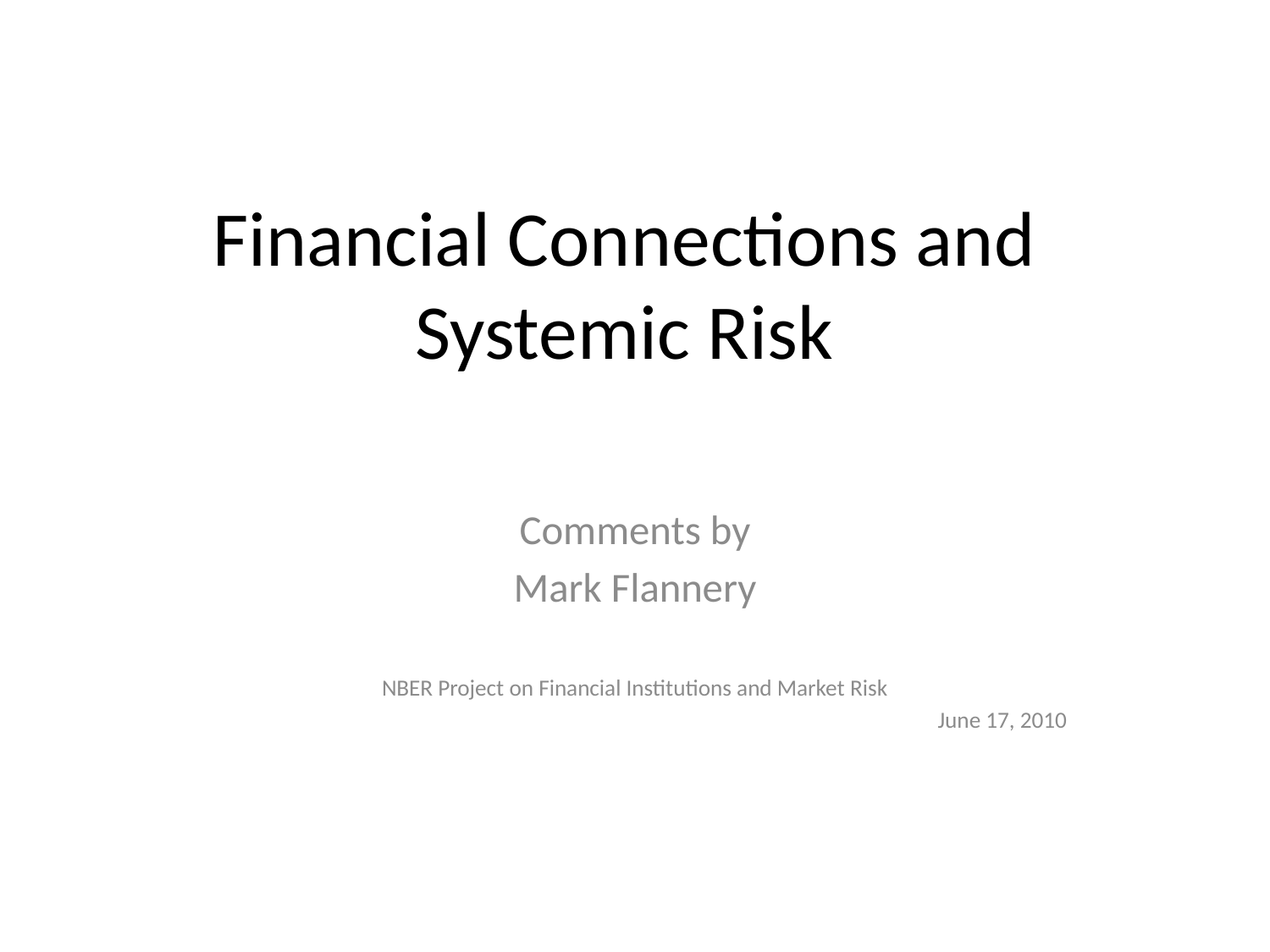

# Financial Connections and Systemic Risk
Comments by
Mark Flannery

NBER Project on Financial Institutions and Market Risk
June 17, 2010